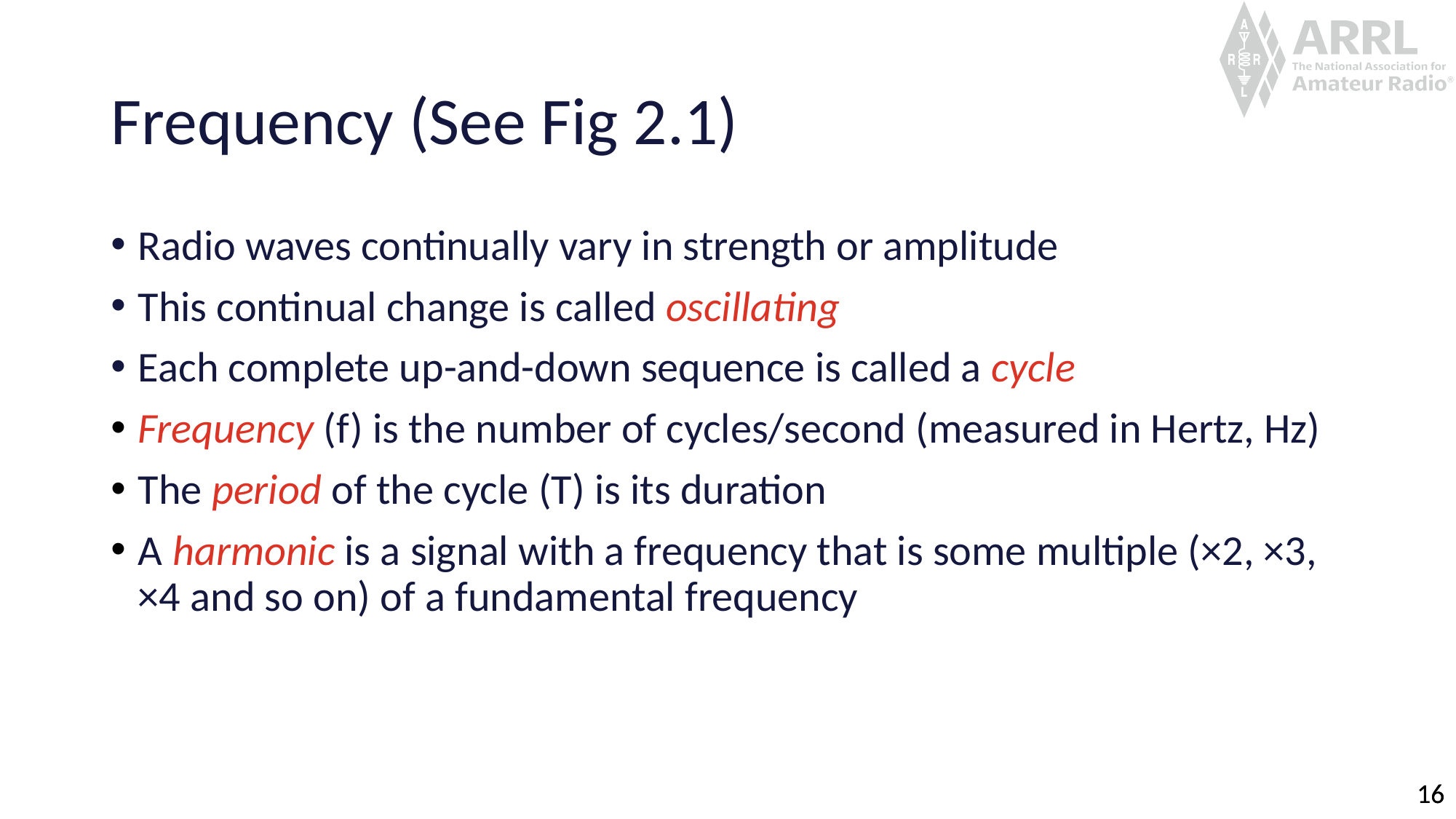

# Frequency (See Fig 2.1)
Radio waves continually vary in strength or amplitude
This continual change is called oscillating
Each complete up-and-down sequence is called a cycle
Frequency (f) is the number of cycles/second (measured in Hertz, Hz)
The period of the cycle (T) is its duration
A harmonic is a signal with a frequency that is some multiple (×2, ×3, ×4 and so on) of a fundamental frequency